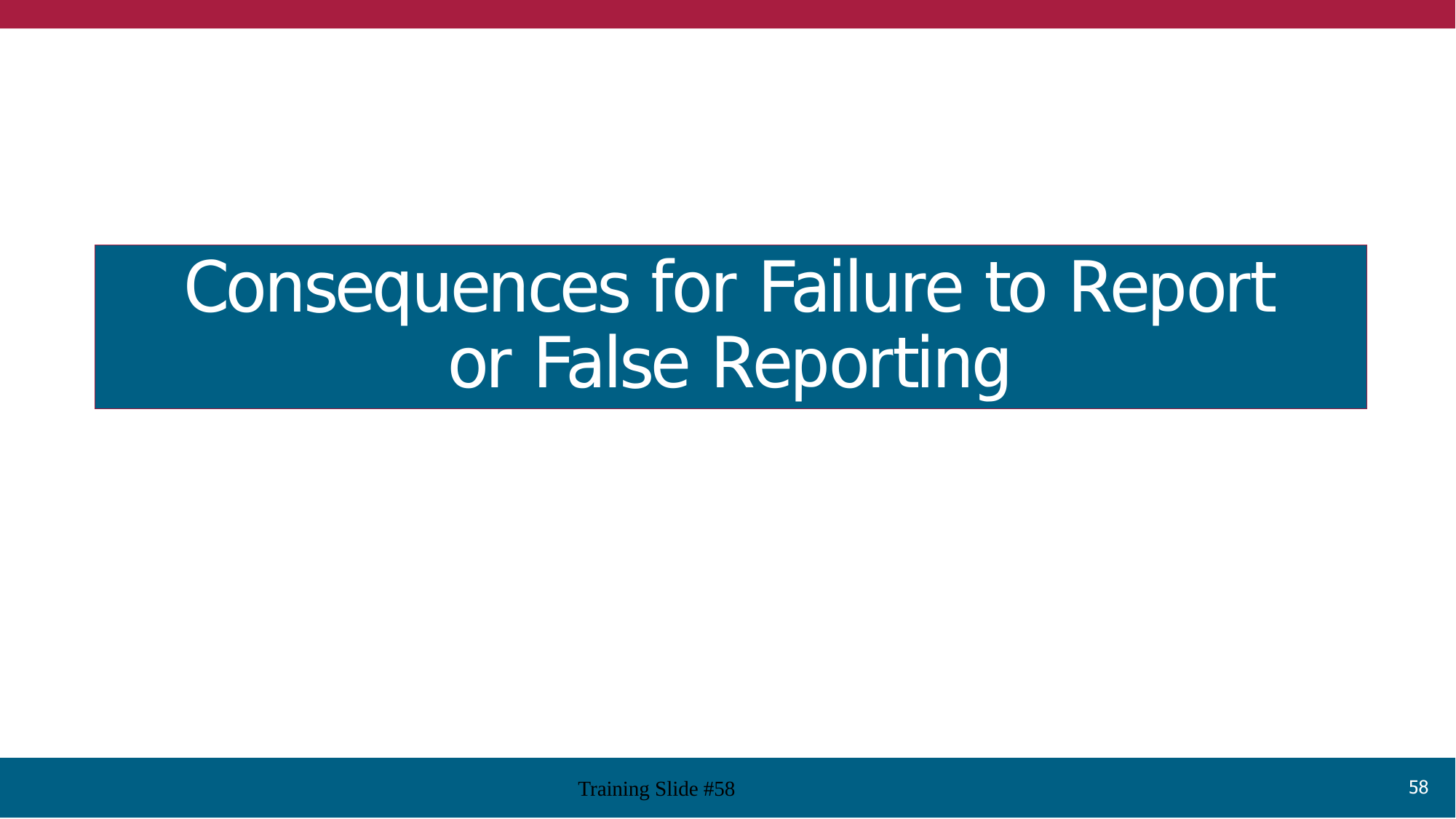

# Consequences for Failure to Report or False Reporting
58
Training Slide #58